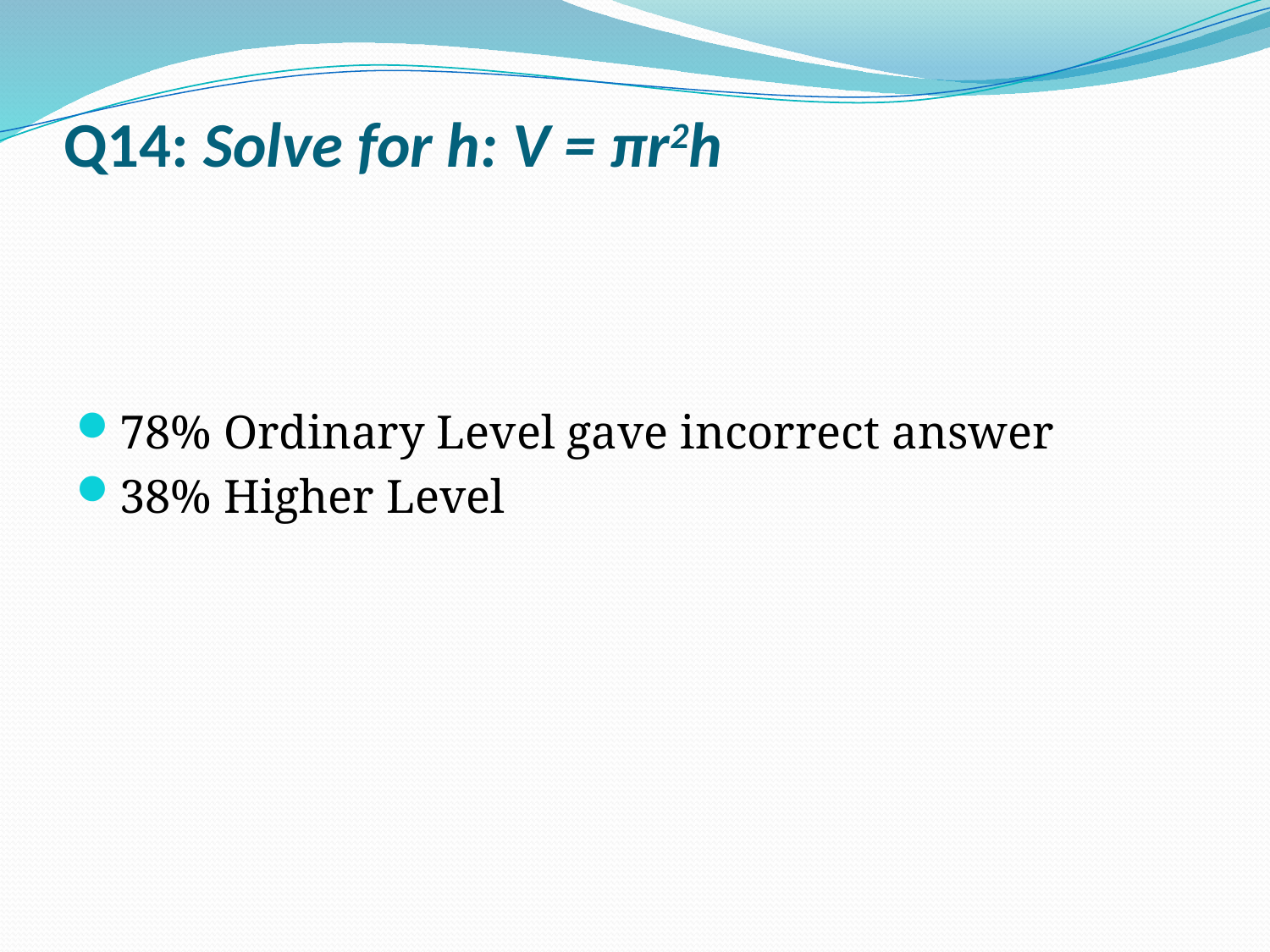

# Q14: Solve for h: V = πr2h

78% Ordinary Level gave incorrect answer
38% Higher Level